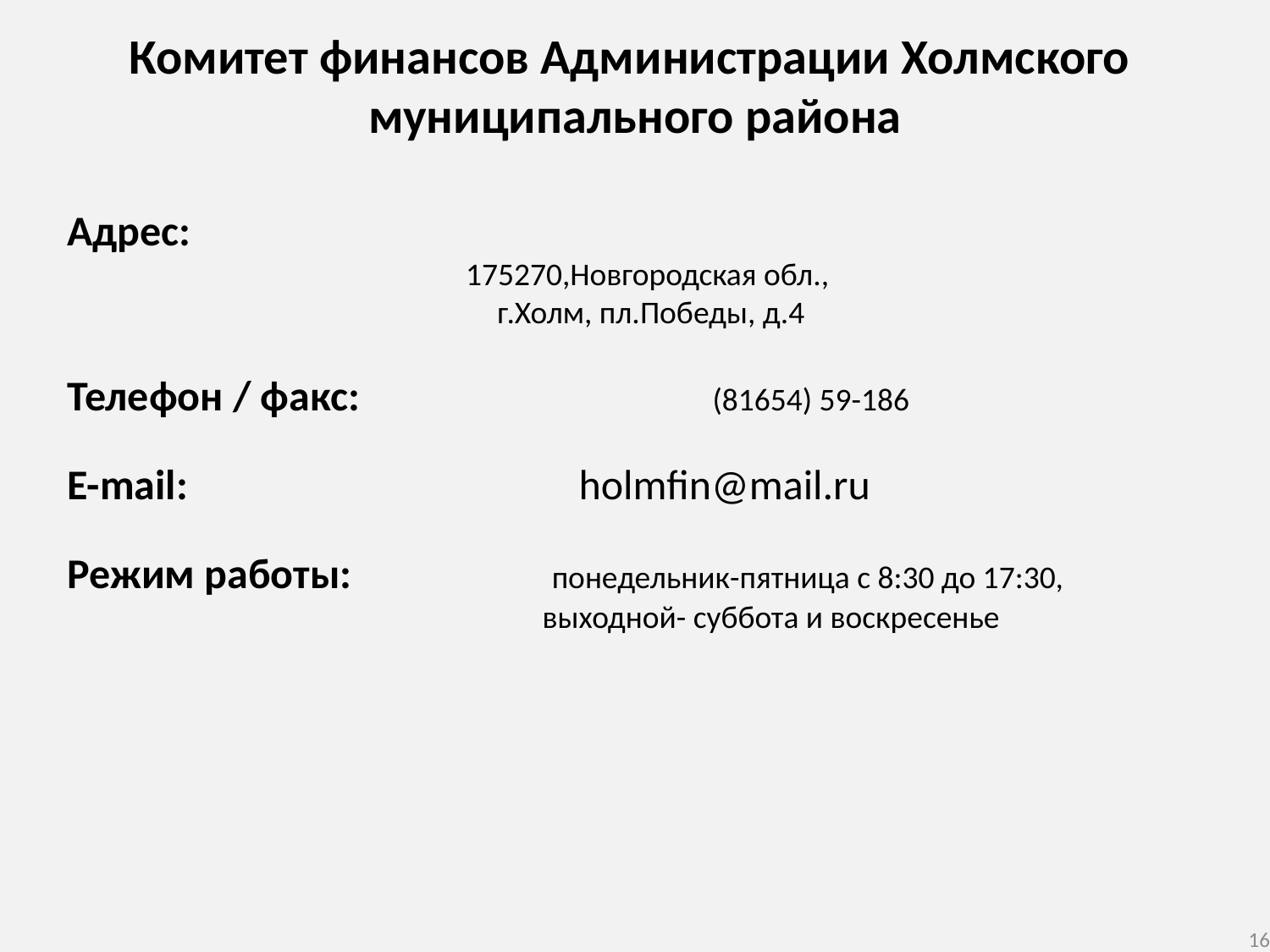

Комитет финансов Администрации Холмского
муниципального района

Адрес:
175270,Новгородская обл.,
 г.Холм, пл.Победы, д.4

Телефон / факс:                                     (81654) 59-186

E-mail:                                         holmfin@mail.ru

Режим работы:                     понедельник-пятница с 8:30 до 17:30,
                                                                  выходной- суббота и воскресенье

16